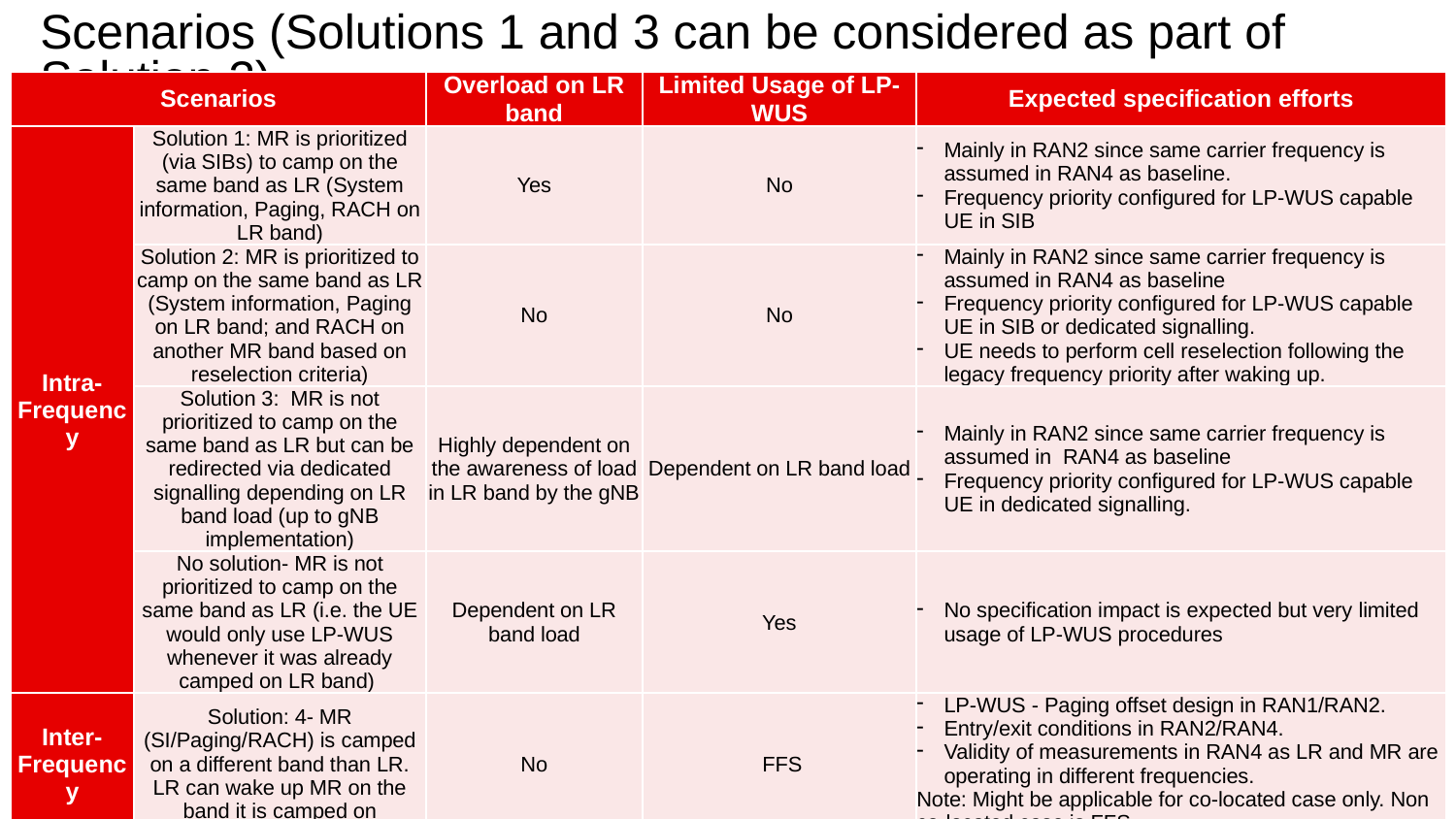

# Scenarios (Solutions 1 and 3 can be considered as part of Solution 2)
| Scenarios |  | Overload on LR band | Limited Usage of LP-WUS | Expected specification efforts |
| --- | --- | --- | --- | --- |
| Intra-Frequency | Solution 1: MR is prioritized (via SIBs) to camp on the same band as LR (System information, Paging, RACH on LR band) | Yes | No | Mainly in RAN2 since same carrier frequency is assumed in RAN4 as baseline. Frequency priority configured for LP-WUS capable UE in SIB |
|  | Solution 2: MR is prioritized to camp on the same band as LR (System information, Paging on LR band; and RACH on another MR band based on reselection criteria) | No | No | Mainly in RAN2 since same carrier frequency is assumed in RAN4 as baseline Frequency priority configured for LP-WUS capable UE in SIB or dedicated signalling. UE needs to perform cell reselection following the legacy frequency priority after waking up. |
|  | Solution 3: MR is not prioritized to camp on the same band as LR but can be redirected via dedicated signalling depending on LR band load (up to gNB implementation) | Highly dependent on the awareness of load in LR band by the gNB | Dependent on LR band load | Mainly in RAN2 since same carrier frequency is assumed in RAN4 as baseline Frequency priority configured for LP-WUS capable UE in dedicated signalling. |
|  | No solution- MR is not prioritized to camp on the same band as LR (i.e. the UE would only use LP-WUS whenever it was already camped on LR band) | Dependent on LR band load | Yes | No specification impact is expected but very limited usage of LP-WUS procedures |
| Inter-Frequency | Solution: 4- MR (SI/Paging/RACH) is camped on a different band than LR. LR can wake up MR on the band it is camped on | No | FFS | LP-WUS - Paging offset design in RAN1/RAN2. Entry/exit conditions in RAN2/RAN4. Validity of measurements in RAN4 as LR and MR are operating in different frequencies. Note: Might be applicable for co-located case only. Non co-located case is FFS. |
03 December 2024
4